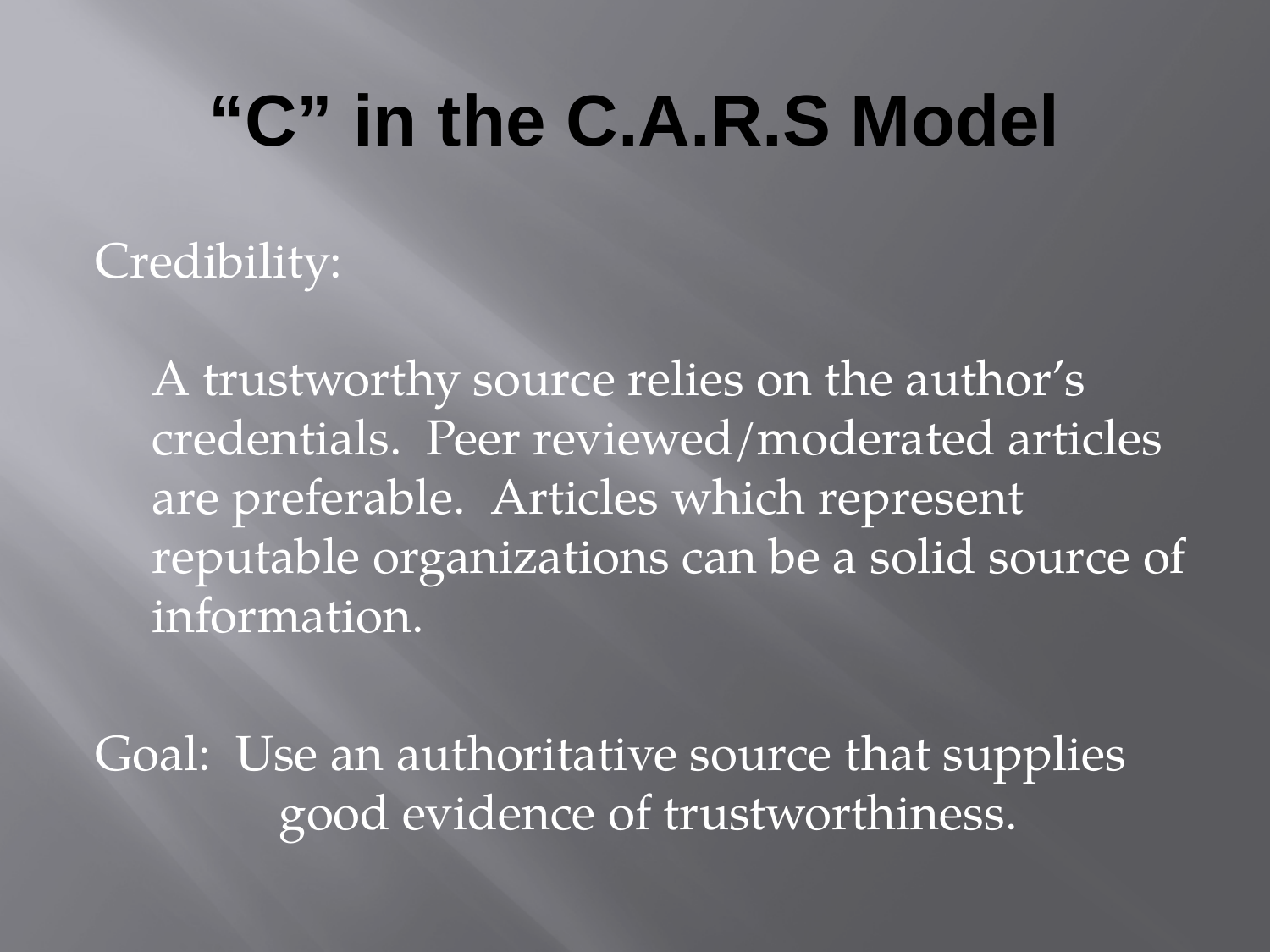

# “C” in the C.A.R.S Model
Credibility:
A trustworthy source relies on the author’s credentials.  Peer reviewed/moderated articles are preferable.  Articles which represent reputable organizations can be a solid source of information.

Goal:  Use an authoritative source that supplies 		good evidence of trustworthiness.